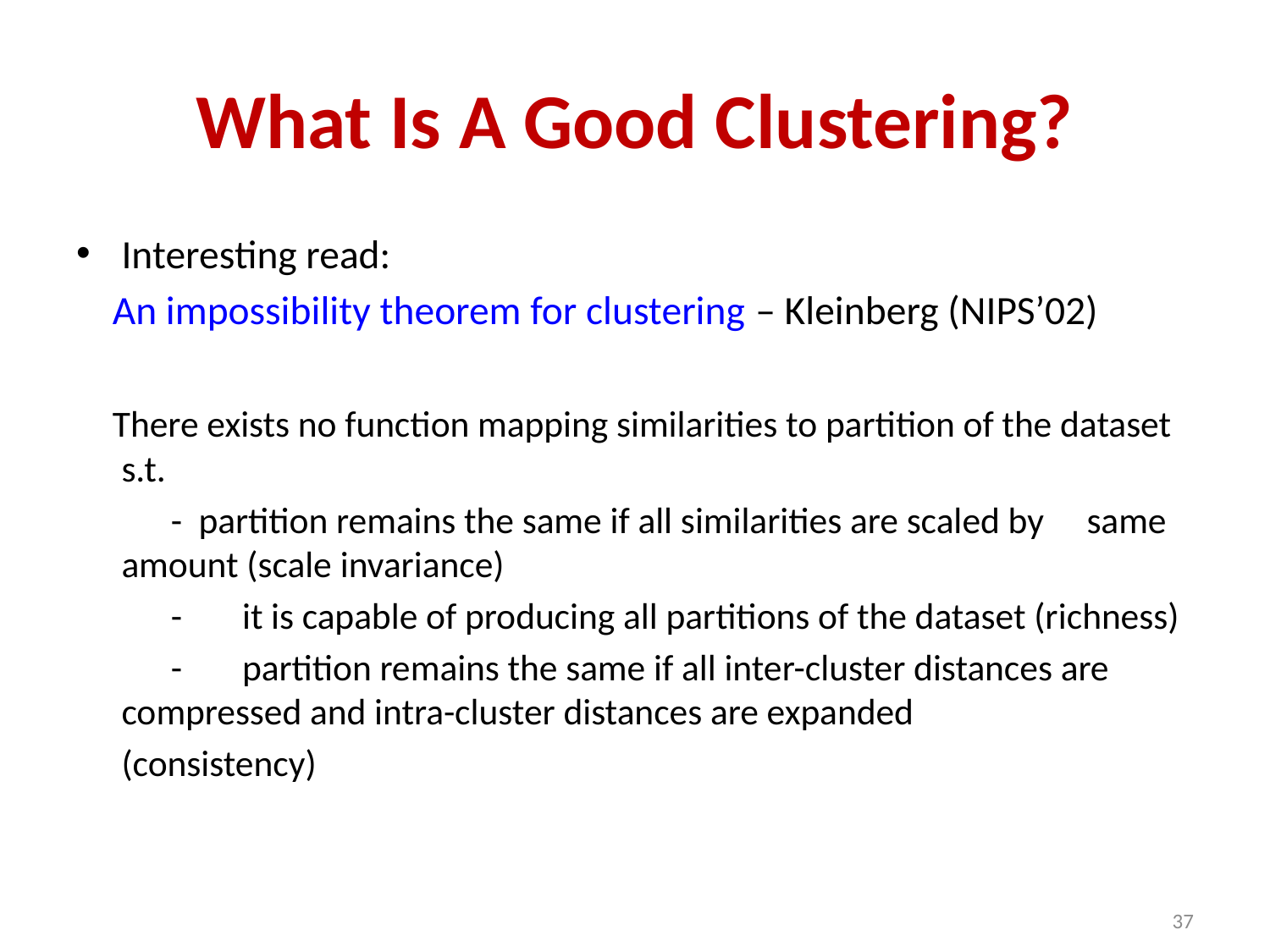

# What Is A Good Clustering?
Interesting read:
    An impossibility theorem for clustering – Kleinberg (NIPS’02)

    There exists no function mapping similarities to partition of the dataset s.t.
	      -  partition remains the same if all similarities are scaled by	same amount (scale invariance)
	      - 	it is capable of producing all partitions of the dataset (richness)
	      - 	partition remains the same if all inter-cluster distances are   	compressed and intra-cluster distances are expanded
		(consistency)

37